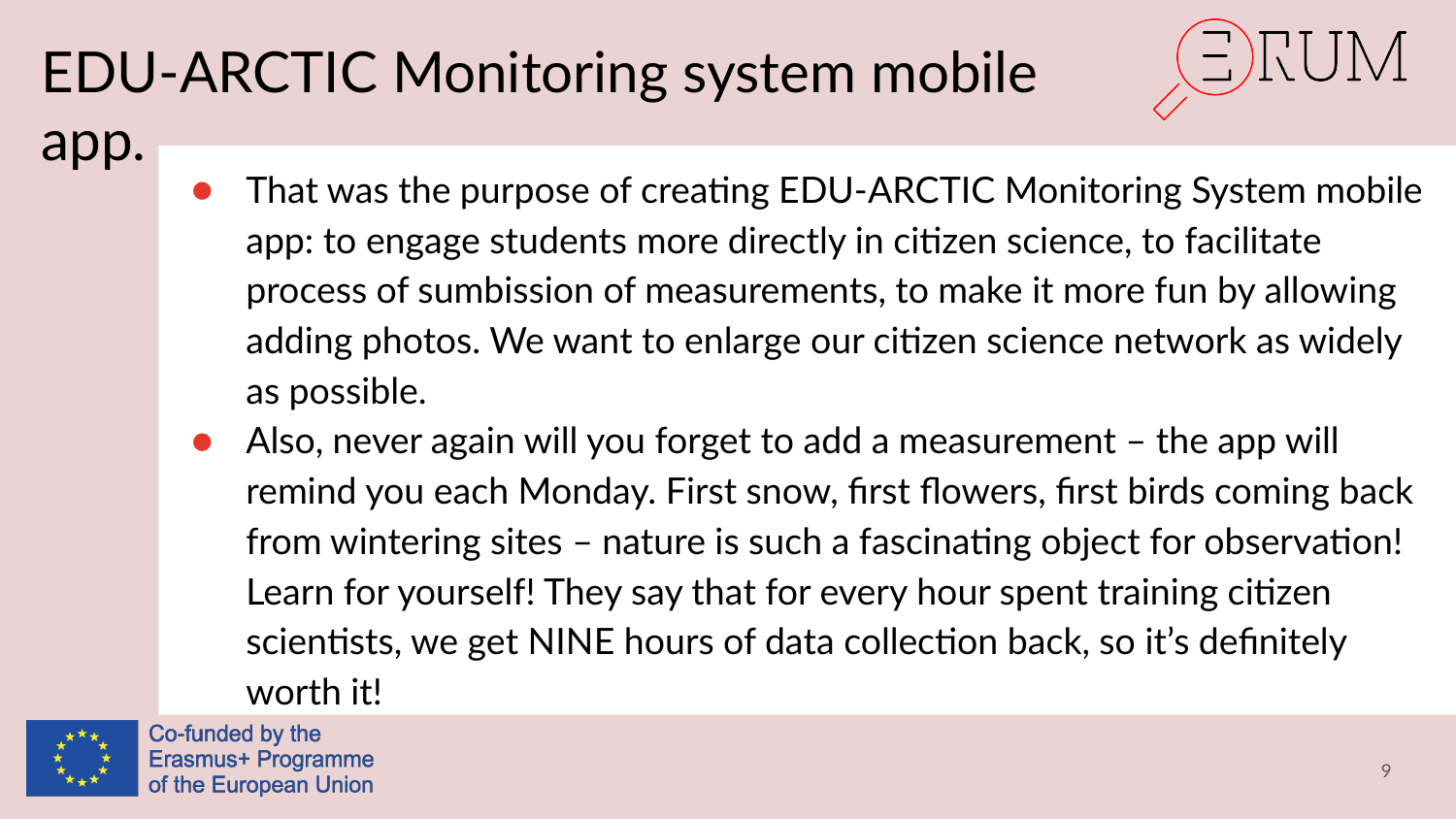

# EDU-ARCTIC Monitoring system mobile app.
That was the purpose of creating EDU-ARCTIC Monitoring System mobile app: to engage students more directly in citizen science, to facilitate process of sumbission of measurements, to make it more fun by allowing adding photos. We want to enlarge our citizen science network as widely as possible.
Also, never again will you forget to add a measurement – the app will remind you each Monday. First snow, first flowers, first birds coming back from wintering sites – nature is such a fascinating object for observation! Learn for yourself! They say that for every hour spent training citizen scientists, we get NINE hours of data collection back, so it’s definitely worth it!
9